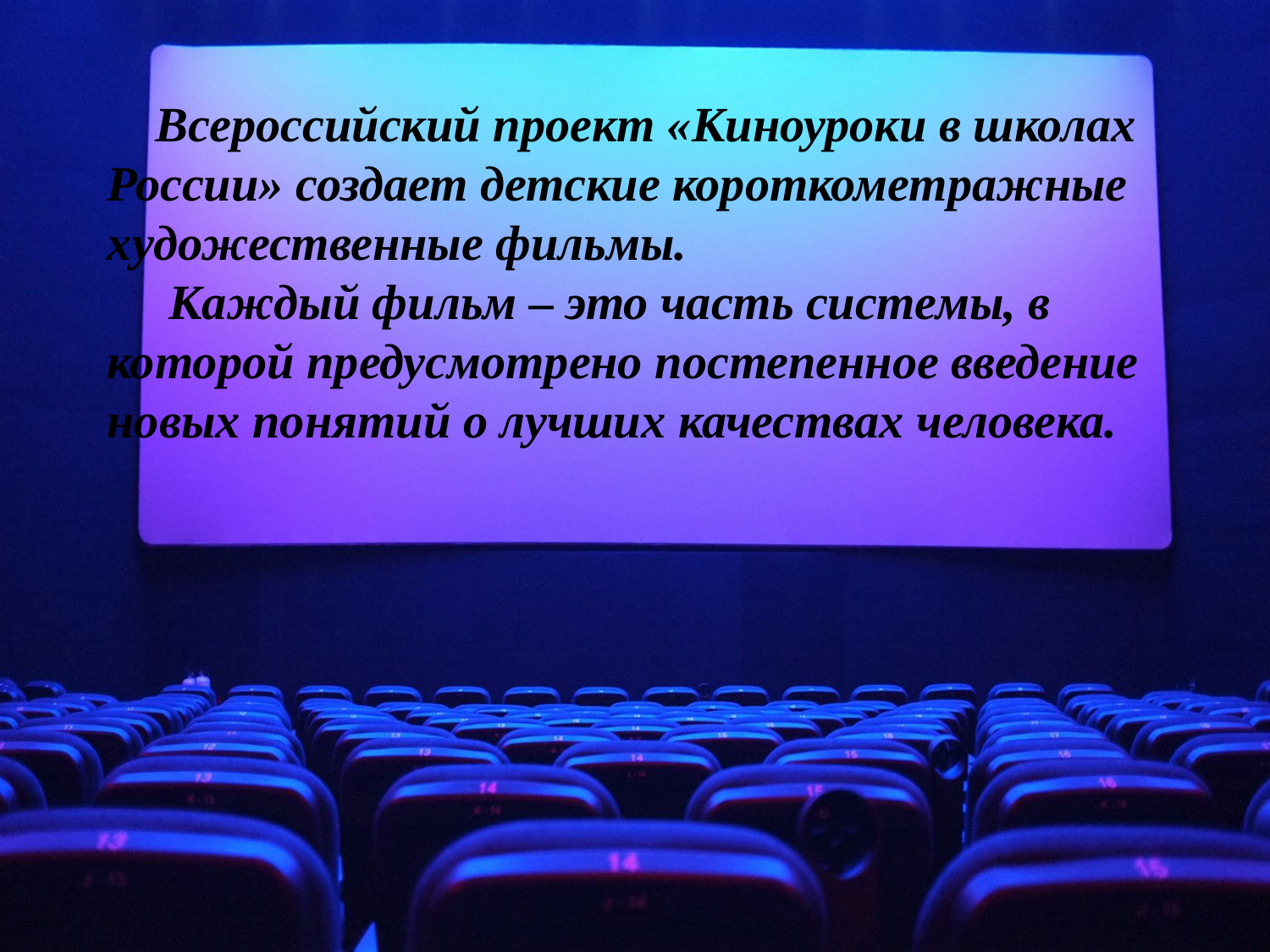

Всероссийский проект «Киноуроки в школах России» создает детские короткометражные художественные фильмы.
     Каждый фильм – это часть системы, в которой предусмотрено постепенное введение новых понятий о лучших качествах человека.